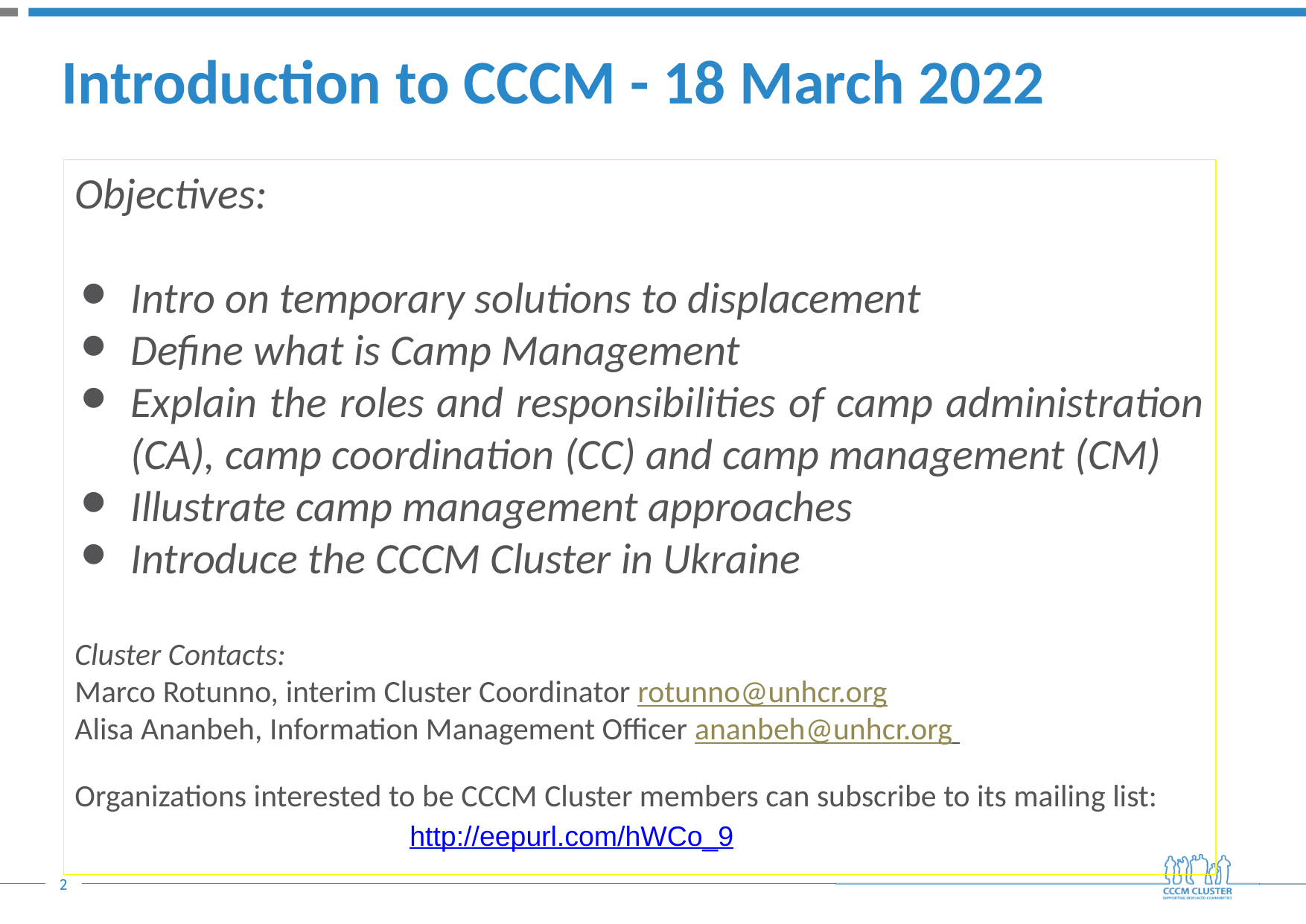

# Introduction to CCCM - 18 March 2022
Objectives:

Intro on temporary solutions to displacement
Define what is Camp Management
Explain the roles and responsibilities of camp administration (CA), camp coordination (CC) and camp management (CM)
Illustrate camp management approaches
Introduce the CCCM Cluster in Ukraine

Cluster Contacts:
Marco Rotunno, interim Cluster Coordinator rotunno@unhcr.org
Alisa Ananbeh, Information Management Officer ananbeh@unhcr.org

Organizations interested to be CCCM Cluster members can subscribe to its mailing list:				http://eepurl.com/hWCo_9